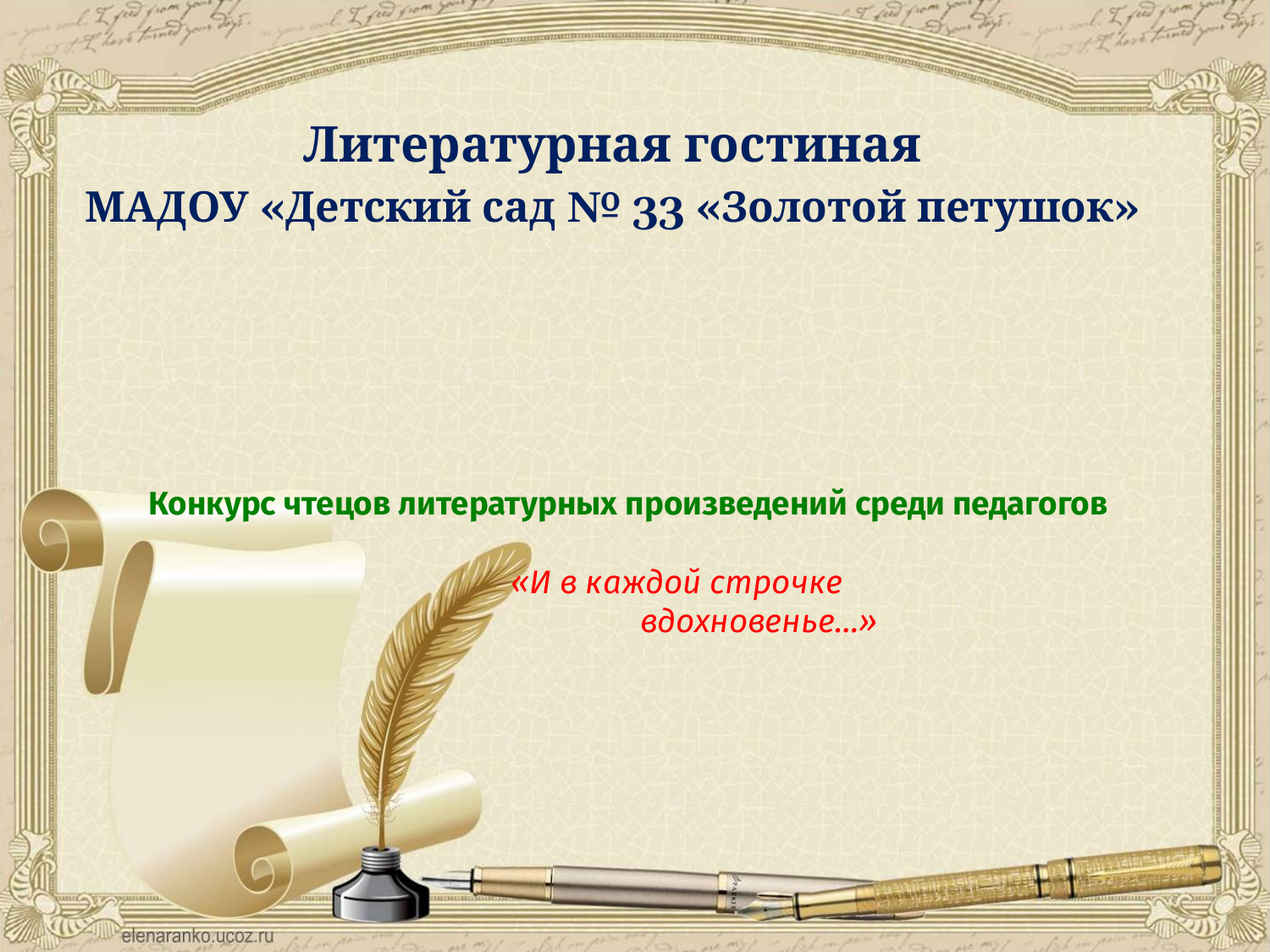

Литературная гостиная
МАДОУ «Детский сад № 33 «Золотой петушок»
# Конкурс чтецов литературных произведений среди педагогов «И в каждой строчке вдохновенье…»